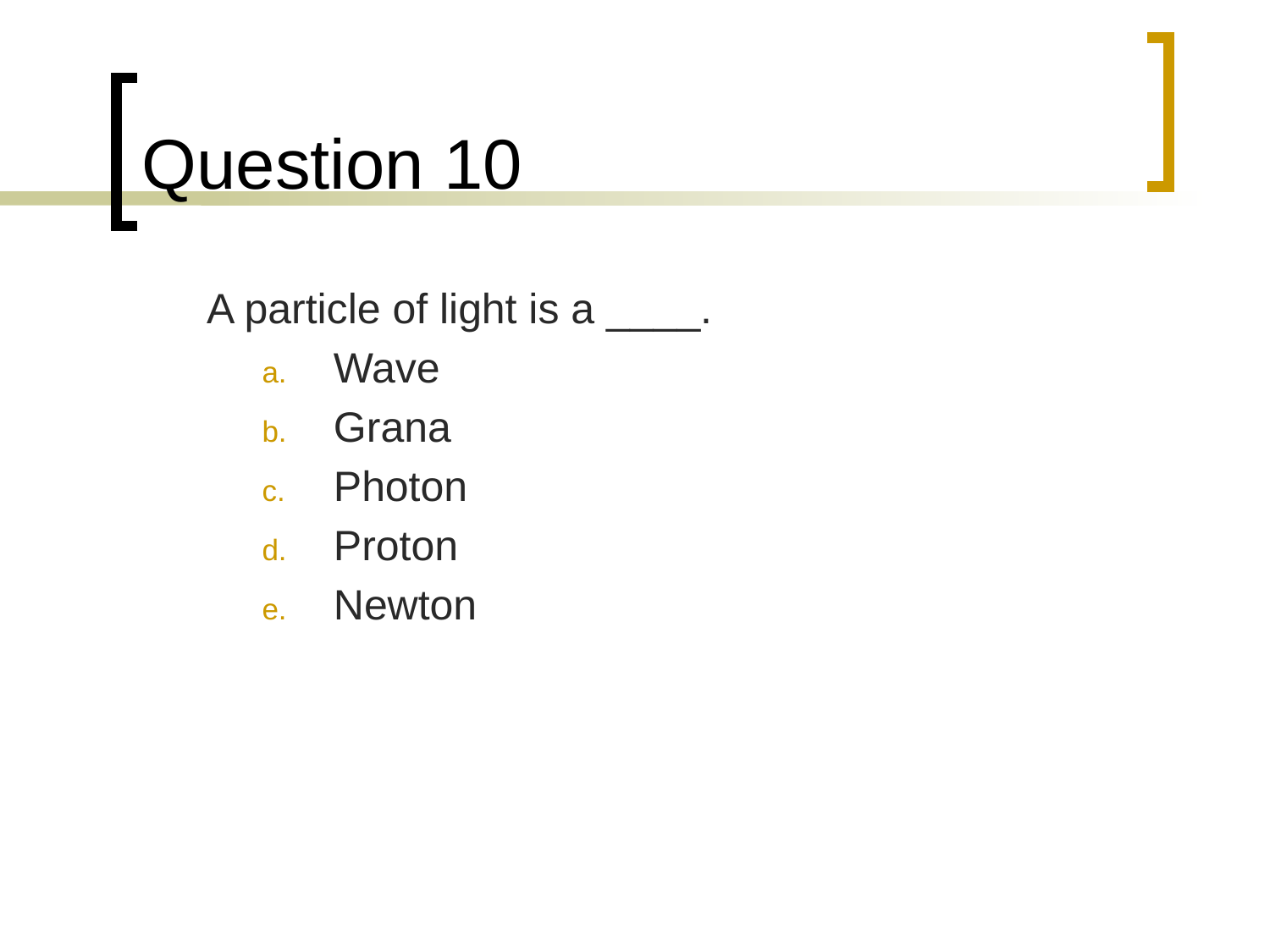

# Question 10
	A particle of light is a ____.
Wave
Grana
Photon
Proton
Newton